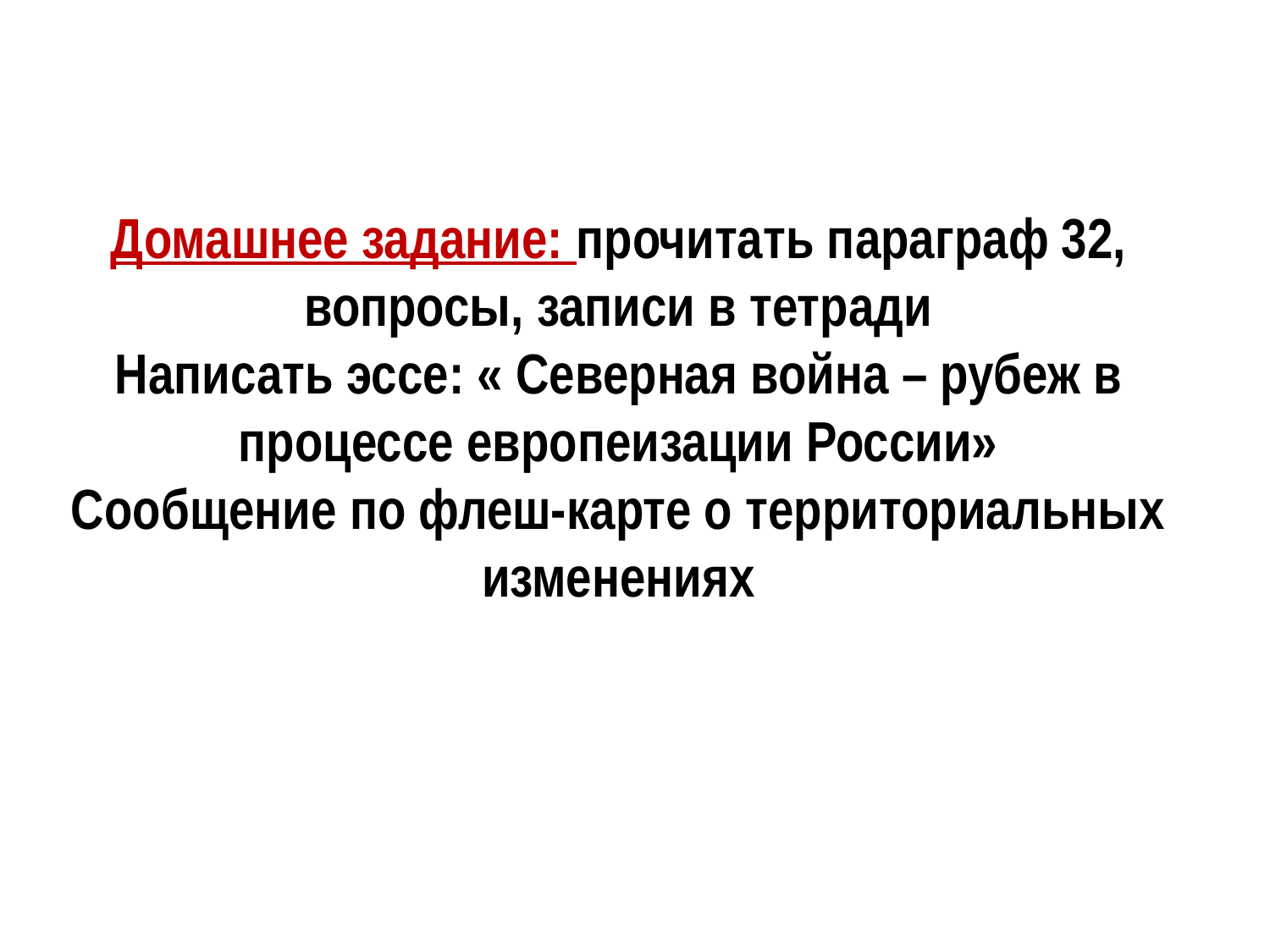

Домашнее задание: прочитать параграф 32, вопросы, записи в тетради
Написать эссе: « Северная война – рубеж в процессе европеизации России»
Сообщение по флеш-карте о территориальных изменениях